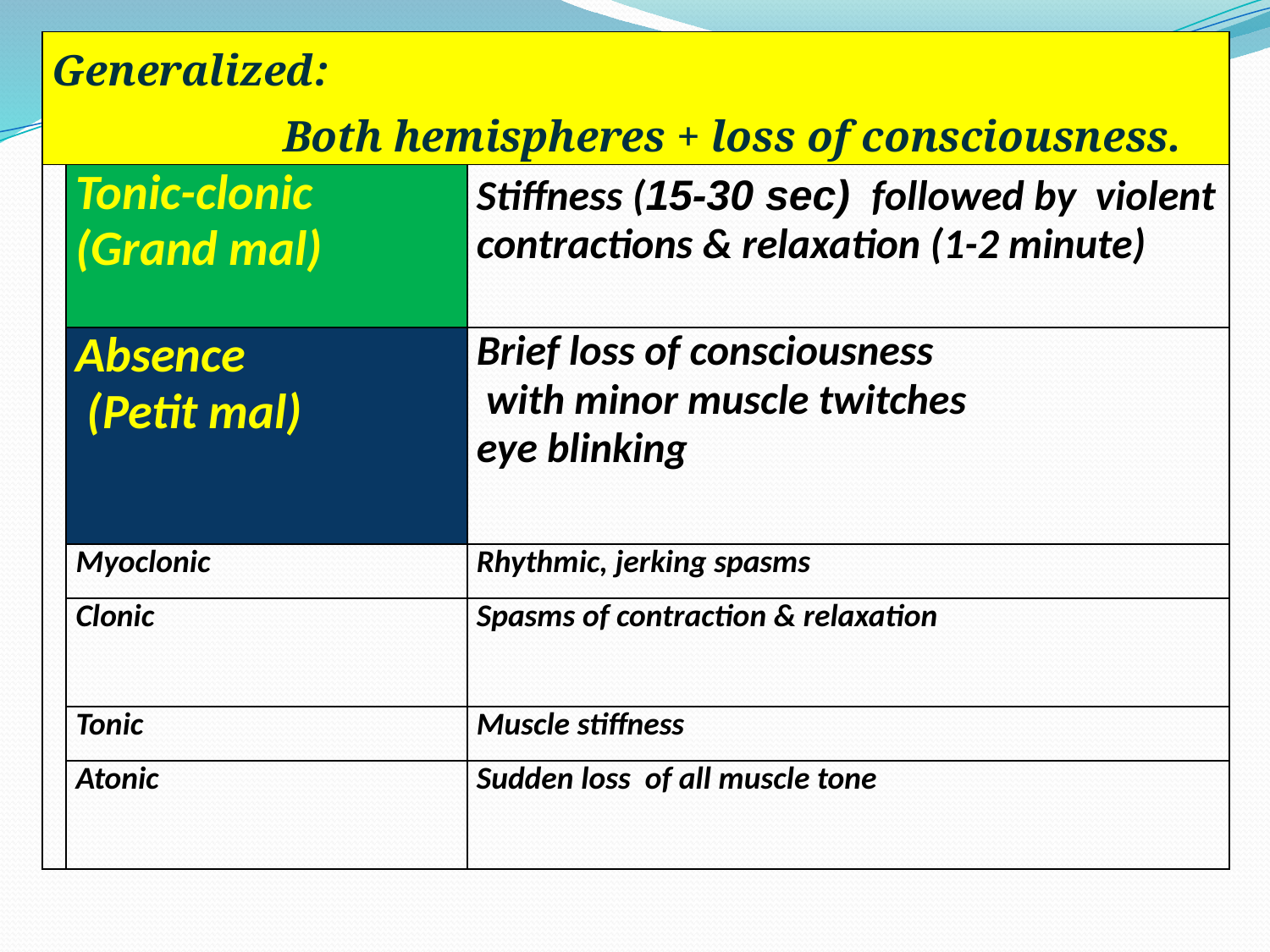

| Generalized: Both hemispheres + loss of consciousness. |  |  |
| --- | --- | --- |
|  | Tonic-clonic (Grand mal) | Stiffness (15-30 sec) followed by violent contractions & relaxation (1-2 minute) |
|  | Absence (Petit mal) | Brief loss of consciousness with minor muscle twitches eye blinking |
|  | Myoclonic | Rhythmic, jerking spasms |
|  | Clonic | Spasms of contraction & relaxation |
|  | Tonic | Muscle stiffness |
|  | Atonic | Sudden loss of all muscle tone |